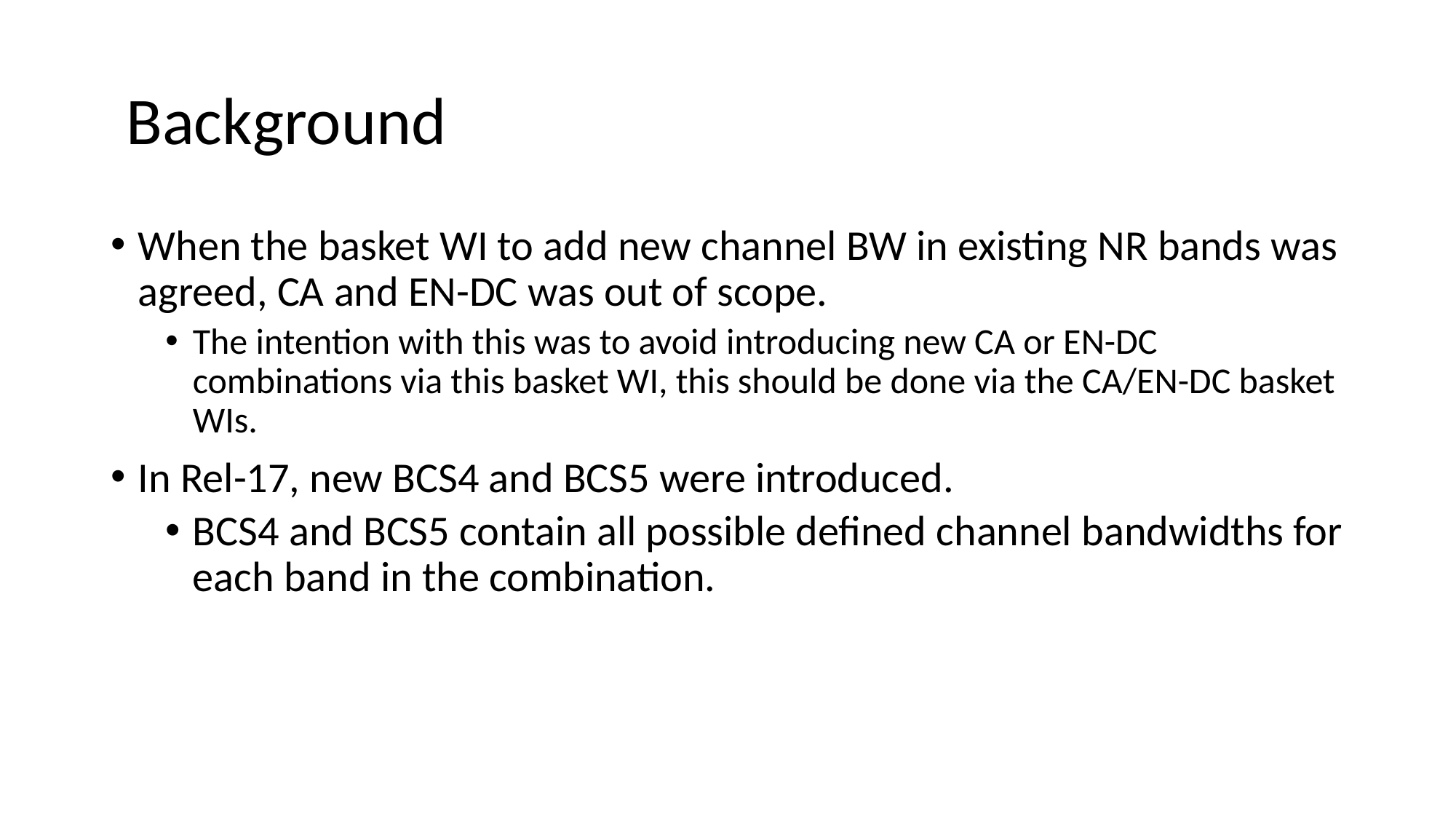

# Background
When the basket WI to add new channel BW in existing NR bands was agreed, CA and EN-DC was out of scope.
The intention with this was to avoid introducing new CA or EN-DC combinations via this basket WI, this should be done via the CA/EN-DC basket WIs.
In Rel-17, new BCS4 and BCS5 were introduced.
BCS4 and BCS5 contain all possible defined channel bandwidths for each band in the combination.